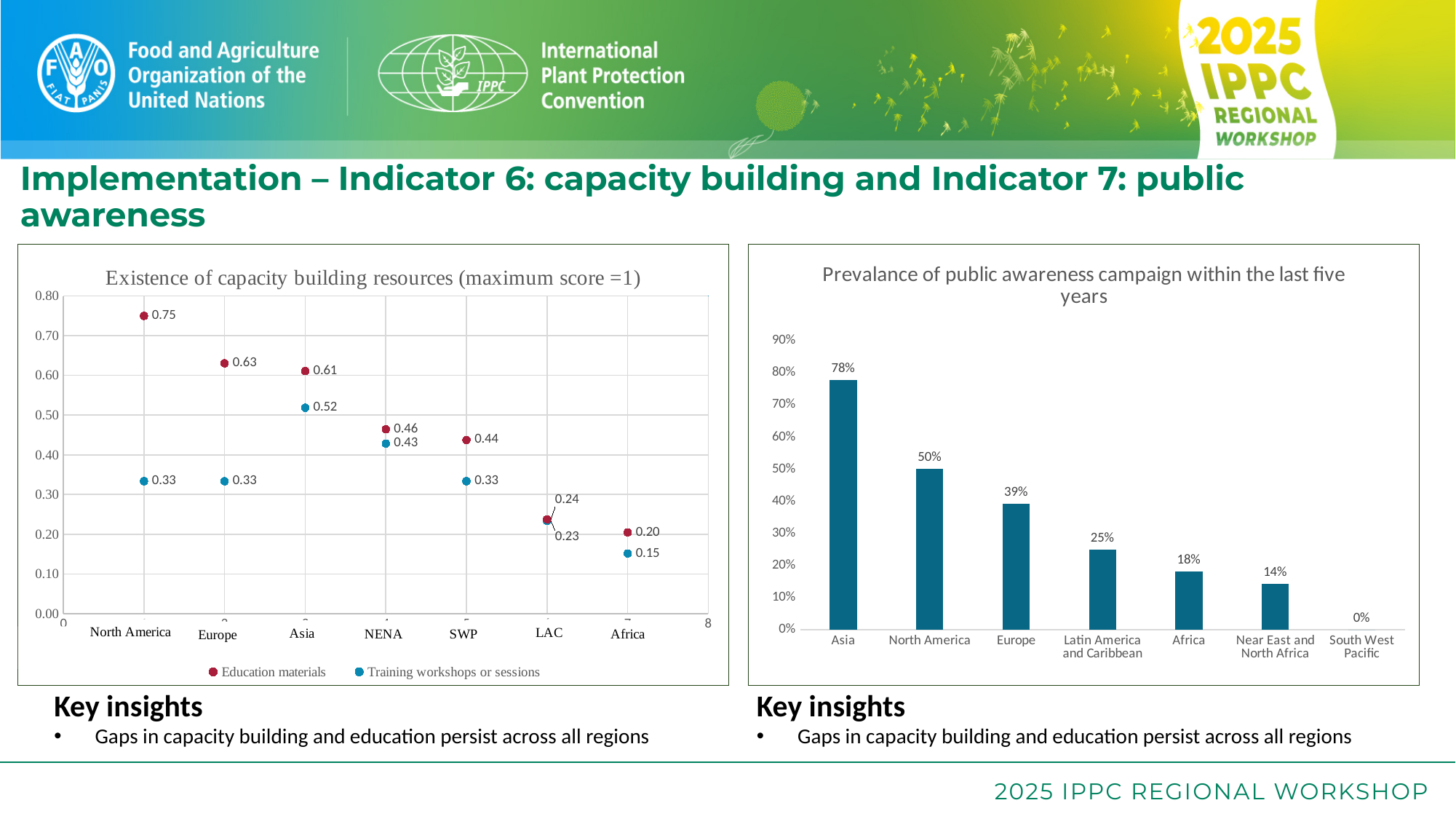

Implementation – Indicator 6: capacity building and Indicator 7: public awareness

### Chart: Existence of capacity building resources (maximum score =1)

| Category | Education materials | Training workshops or sessions |
|---|---|---|

### Chart: Prevalance of public awareness campaign within the last five years

| Category | Percent with public awareness campaign within the last five years |
|---|---|
| Asia | 0.7777777777777778 |
| North America | 0.5 |
| Europe | 0.391304347826087 |
| Latin America and Caribbean | 0.25 |
| Africa | 0.18181818181818182 |
| Near East and North Africa | 0.14285714285714285 |
| South West Pacific | 0.0 |
Key insights
Gaps in capacity building and education persist across all regions
Key insights
Gaps in capacity building and education persist across all regions